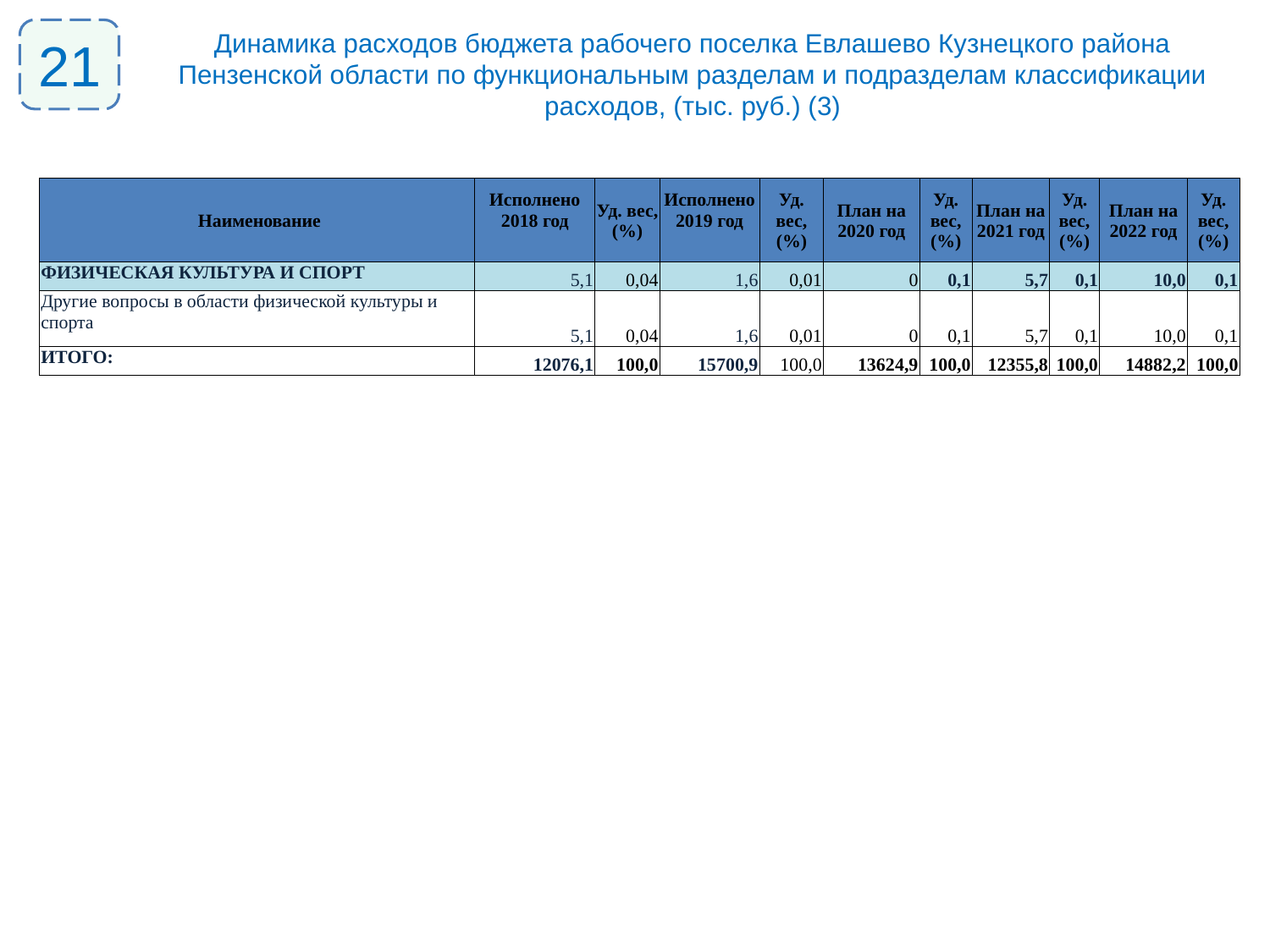

21
Динамика расходов бюджета рабочего поселка Евлашево Кузнецкого района Пензенской области по функциональным разделам и подразделам классификации расходов, (тыс. руб.) (3)
| Наименование | Исполнено 2018 год | Уд. вес, (%) | Исполнено 2019 год | Уд. вес, (%) | План на 2020 год | Уд. вес, (%) | План на 2021 год | Уд. вес, (%) | План на 2022 год | Уд. вес, (%) |
| --- | --- | --- | --- | --- | --- | --- | --- | --- | --- | --- |
| ФИЗИЧЕСКАЯ КУЛЬТУРА И СПОРТ | 5,1 | 0,04 | 1,6 | 0,01 | 0 | 0,1 | 5,7 | 0,1 | 10,0 | 0,1 |
| Другие вопросы в области физической культуры и спорта | 5,1 | 0,04 | 1,6 | 0,01 | 0 | 0,1 | 5,7 | 0,1 | 10,0 | 0,1 |
| ИТОГО: | 12076,1 | 100,0 | 15700,9 | 100,0 | 13624,9 | 100,0 | 12355,8 | 100,0 | 14882,2 | 100,0 |